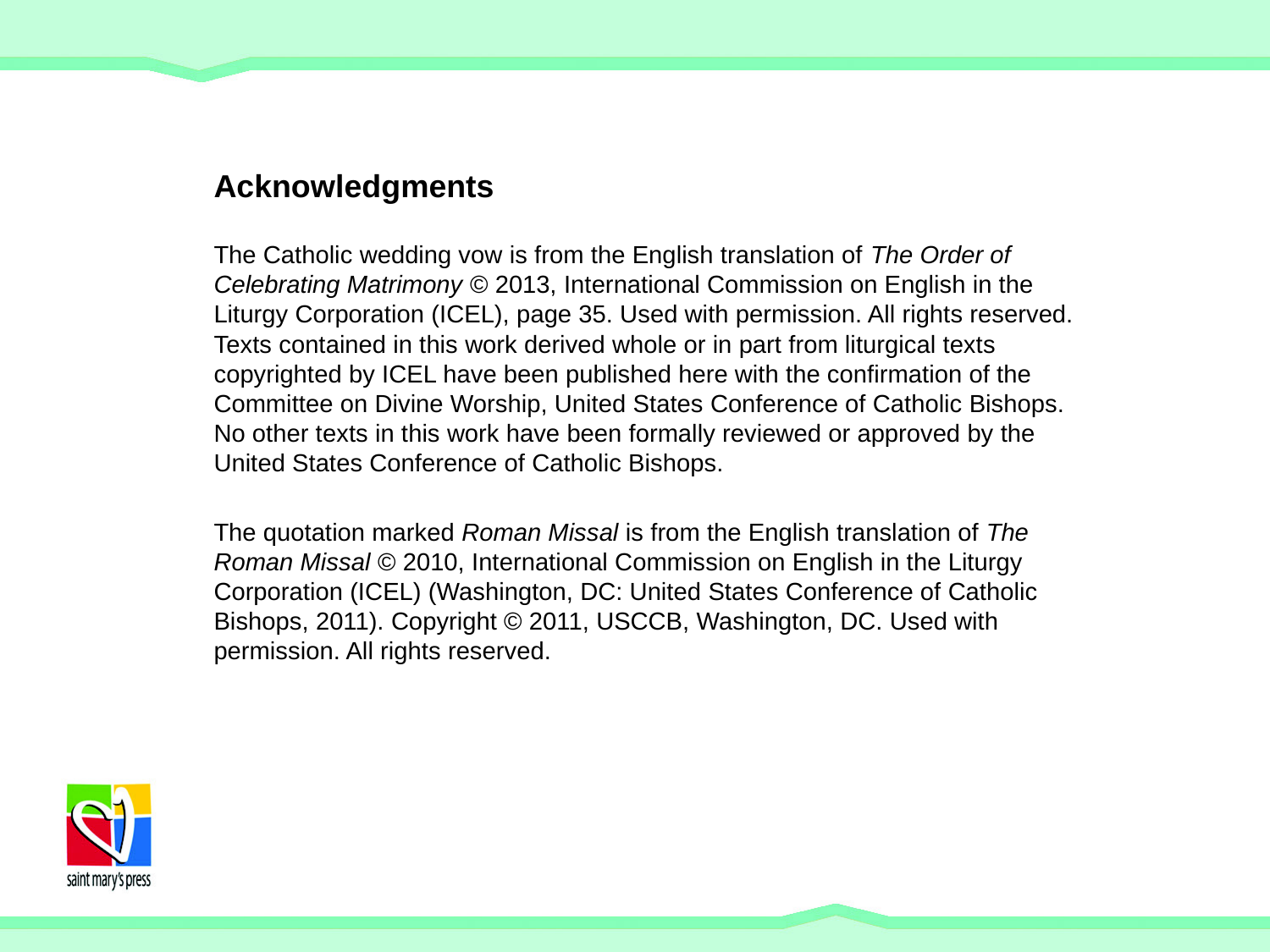

# Acknowledgments
The Catholic wedding vow is from the English translation of The Order of Celebrating Matrimony © 2013, International Commission on English in the Liturgy Corporation (ICEL), page 35. Used with permission. All rights reserved. Texts contained in this work derived whole or in part from liturgical texts copyrighted by ICEL have been published here with the confirmation of the Committee on Divine Worship, United States Conference of Catholic Bishops. No other texts in this work have been formally reviewed or approved by the United States Conference of Catholic Bishops.

The quotation marked Roman Missal is from the English translation of The Roman Missal © 2010, International Commission on English in the Liturgy Corporation (ICEL) (Washington, DC: United States Conference of Catholic Bishops, 2011). Copyright © 2011, USCCB, Washington, DC. Used with permission. All rights reserved.